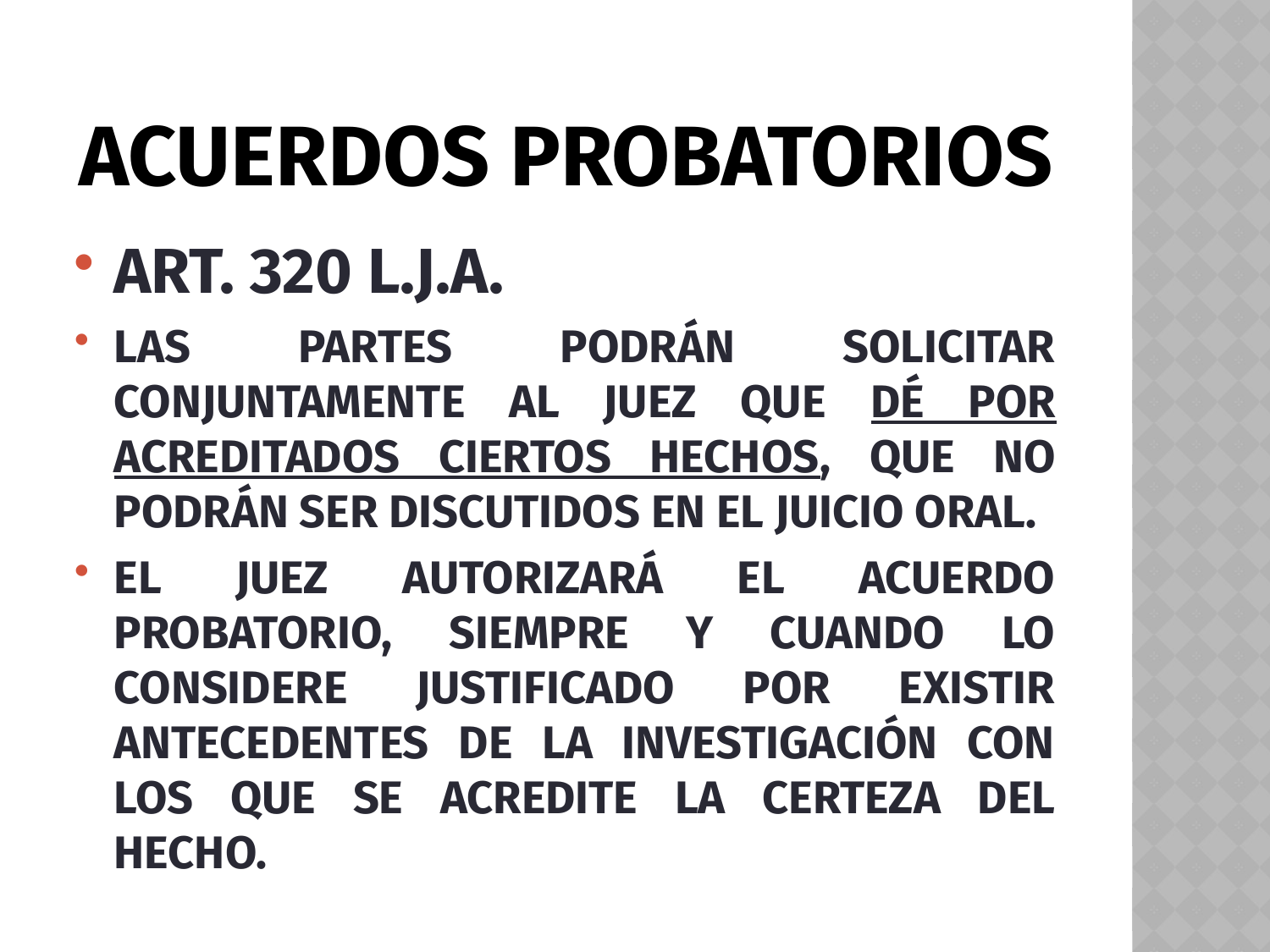

# ACUERDOS PROBATORIOS
ART. 320 L.J.A.
LAS PARTES PODRÁN SOLICITAR CONJUNTAMENTE AL JUEZ QUE DÉ POR ACREDITADOS CIERTOS HECHOS, QUE NO PODRÁN SER DISCUTIDOS EN EL JUICIO ORAL.
EL JUEZ AUTORIZARÁ EL ACUERDO PROBATORIO, SIEMPRE Y CUANDO LO CONSIDERE JUSTIFICADO POR EXISTIR ANTECEDENTES DE LA INVESTIGACIÓN CON LOS QUE SE ACREDITE LA CERTEZA DEL HECHO.